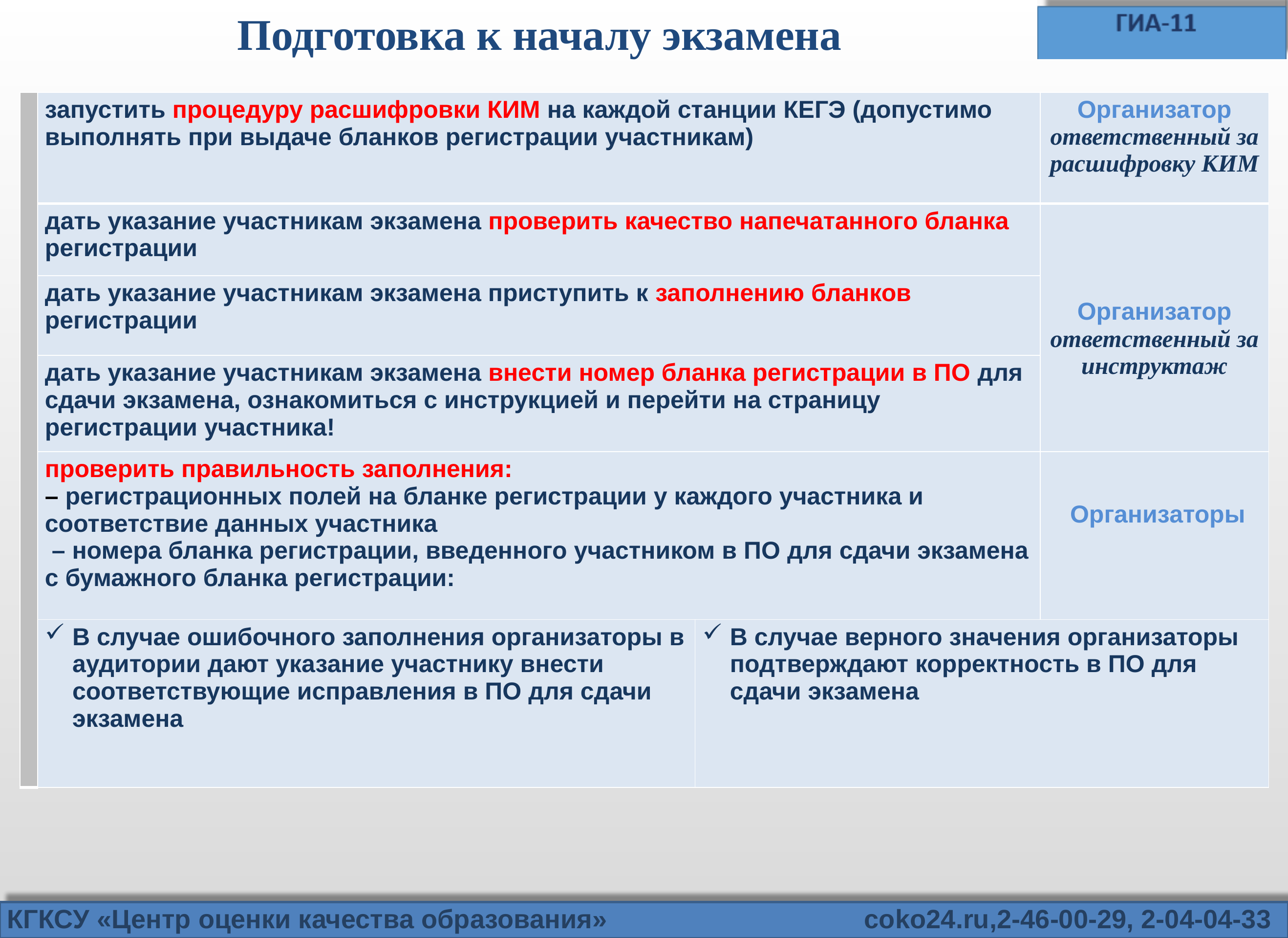

# Подготовка к началу экзамена
|  | запустить процедуру расшифровки КИМ на каждой станции КЕГЭ (допустимо выполнять при выдаче бланков регистрации участникам) |  | Организатор ответственный за расшифровку КИМ |
| --- | --- | --- | --- |
|  | дать указание участникам экзамена проверить качество напечатанного бланка регистрации |  | Организатор ответственный за инструктаж |
|  | дать указание участникам экзамена приступить к заполнению бланков регистрации |  |  |
|  | дать указание участникам экзамена внести номер бланка регистрации в ПО для сдачи экзамена, ознакомиться с инструкцией и перейти на страницу регистрации участника! |  |  |
|  | проверить правильность заполнения: – регистрационных полей на бланке регистрации у каждого участника и соответствие данных участника – номера бланка регистрации, введенного участником в ПО для сдачи экзамена с бумажного бланка регистрации: |  | Организаторы |
|  | В случае ошибочного заполнения организаторы в аудитории дают указание участнику внести соответствующие исправления в ПО для сдачи экзамена | В случае верного значения организаторы подтверждают корректность в ПО для сдачи экзамена |  |